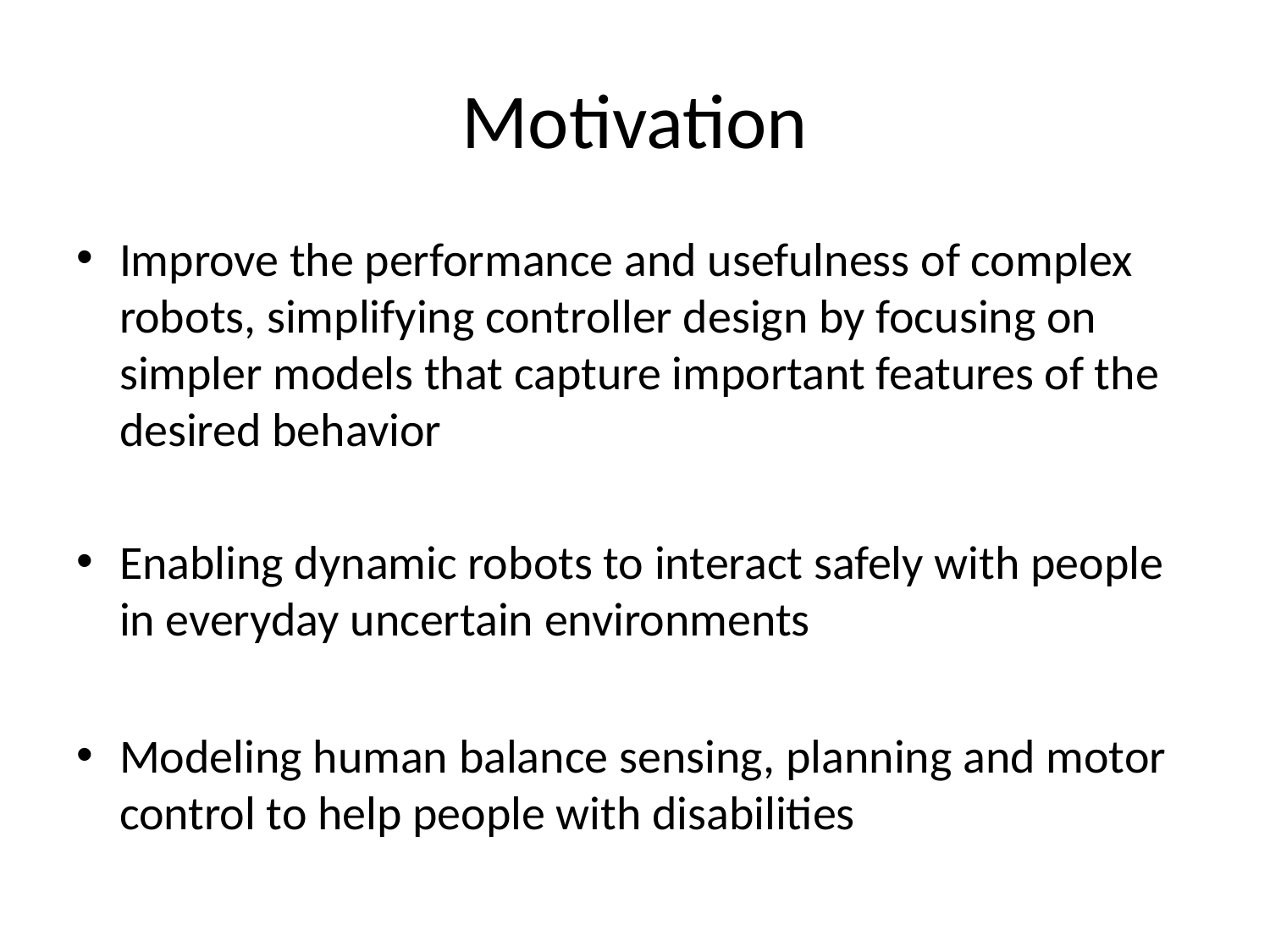

# Motivation
Improve the performance and usefulness of complex robots, simplifying controller design by focusing on simpler models that capture important features of the desired behavior

Enabling dynamic robots to interact safely with people in everyday uncertain environments

Modeling human balance sensing, planning and motor control to help people with disabilities